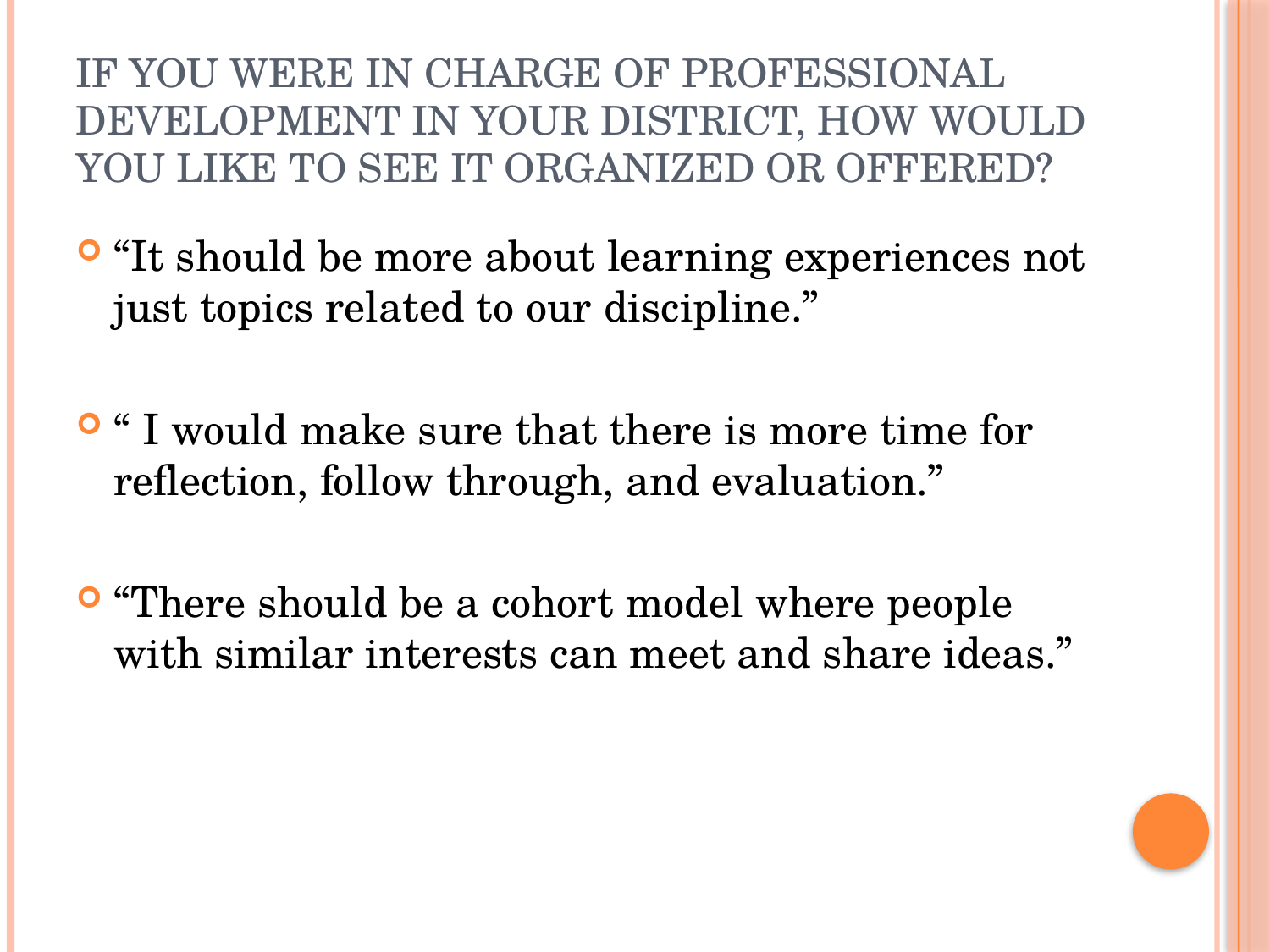

# If you were in charge of professional development in your district, how would you like to see it organized or offered?
“It should be more about learning experiences not just topics related to our discipline.”

“ I would make sure that there is more time for reflection, follow through, and evaluation.”

“There should be a cohort model where people with similar interests can meet and share ideas.”